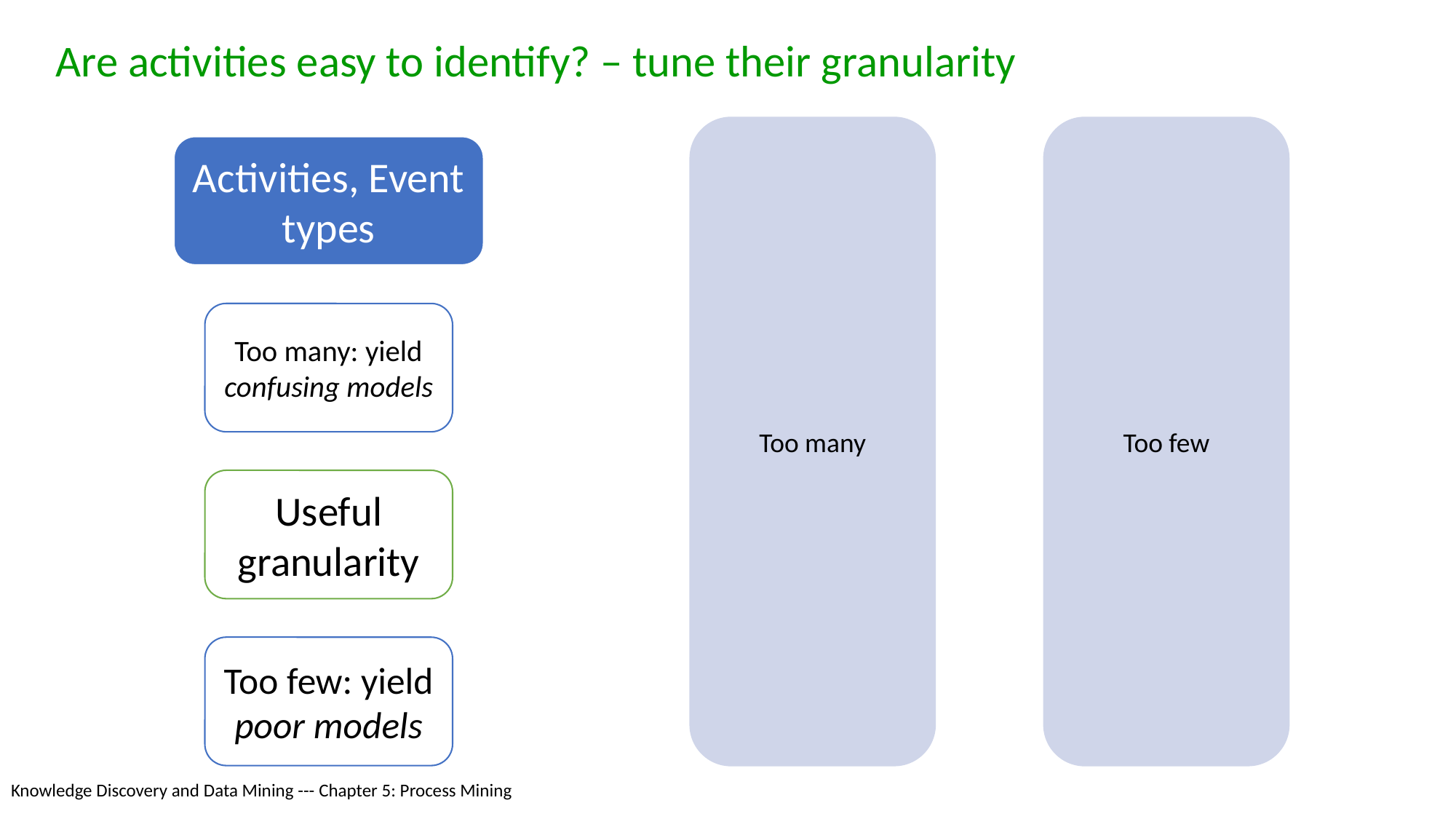

# Are activities easy to identify? – tune their granularity
Too many
Too few
Activities, Event types
Too many: yield confusing models
Useful granularity
Too few: yield poor models
34
Knowledge Discovery and Data Mining --- Chapter 5: Process Mining